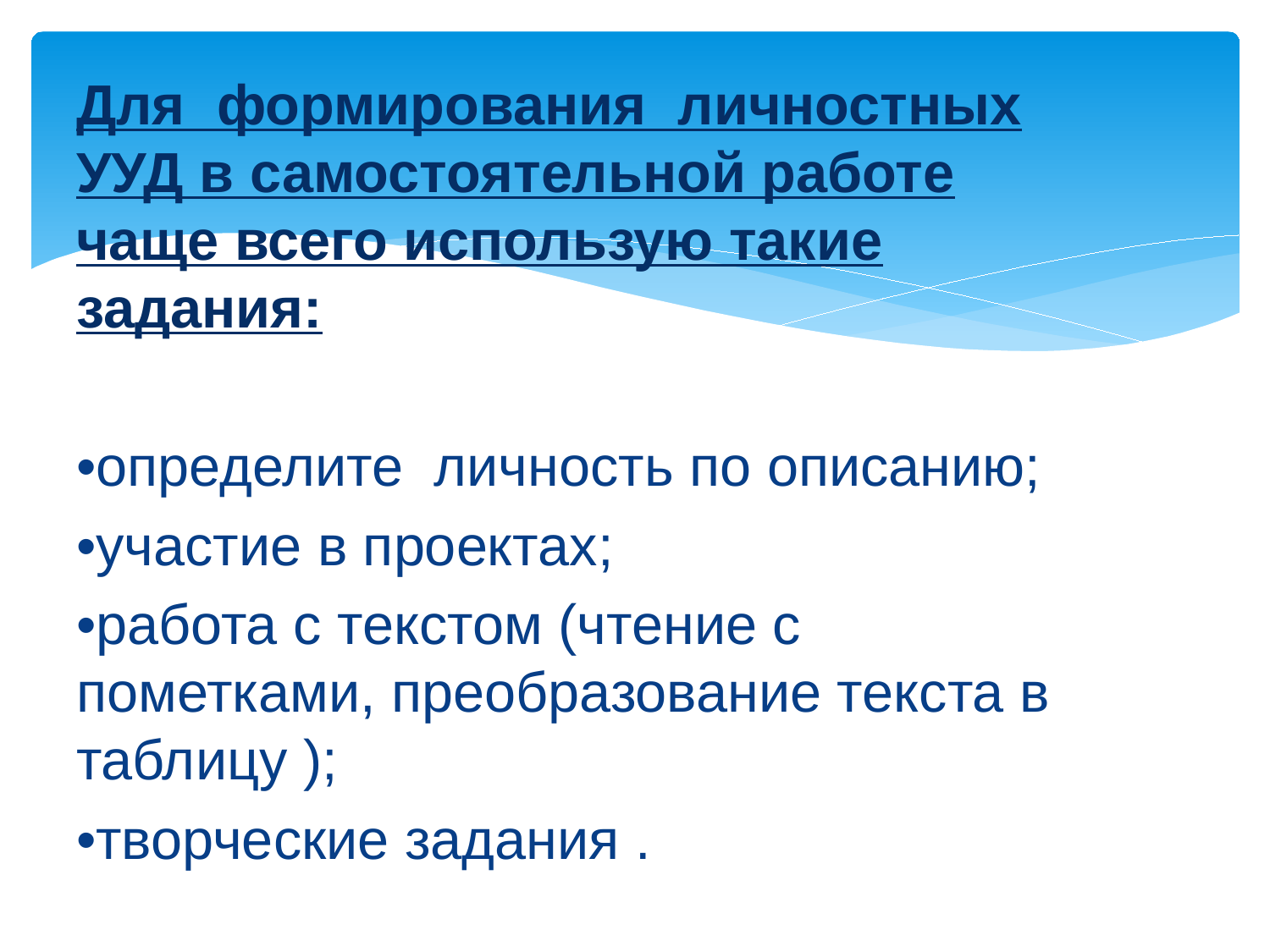

Для  формирования  личностных УУД в самостоятельной работе чаще всего использую такие задания:

•определите  личность по описанию;
•участие в проектах;
•работа с текстом (чтение с пометками, преобразование текста в таблицу );
•творческие задания .